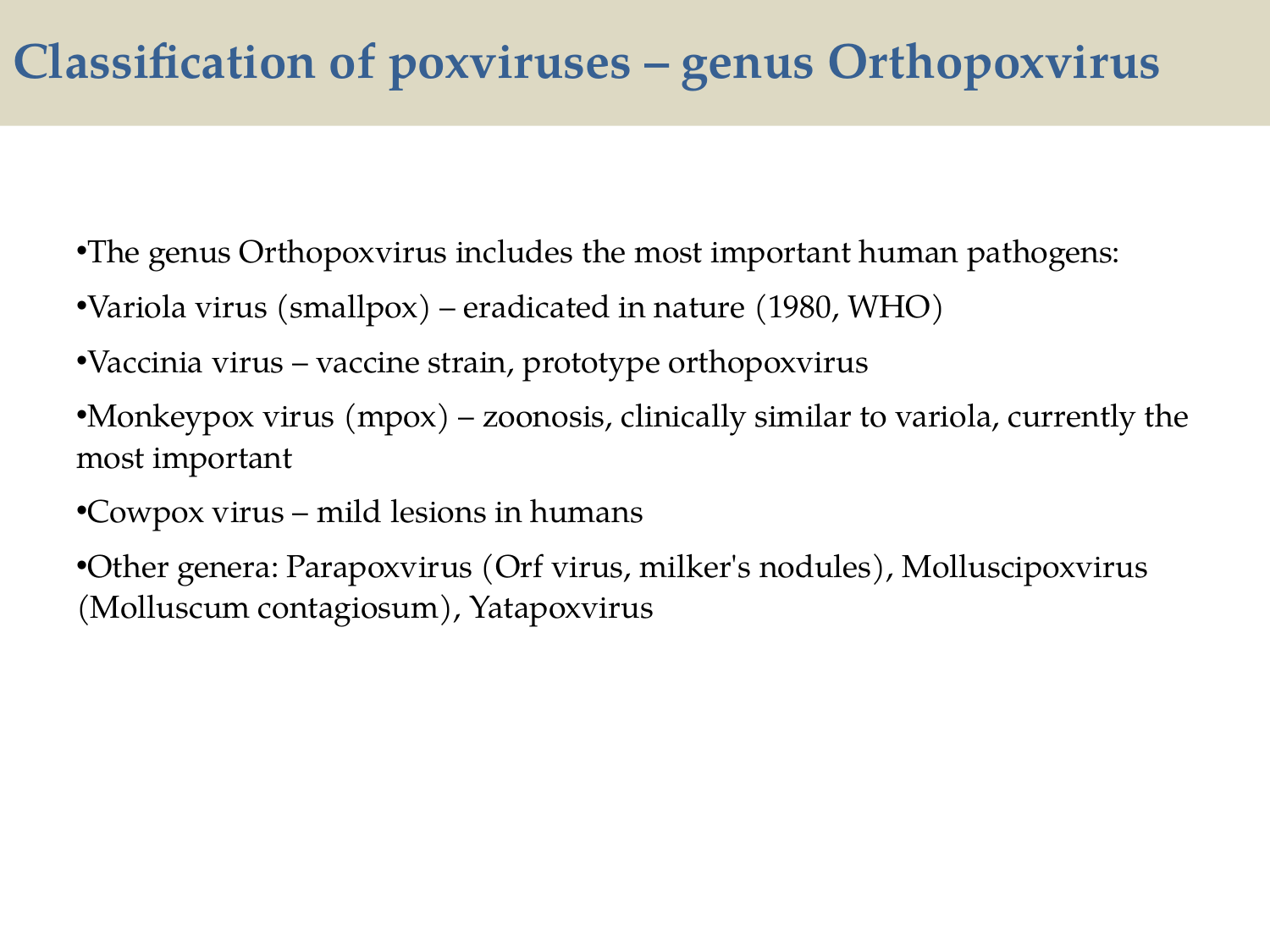

# Classification of poxviruses – genus Orthopoxvirus
The genus Orthopoxvirus includes the most important human pathogens:
Variola virus (smallpox) – eradicated in nature (1980, WHO)
Vaccinia virus – vaccine strain, prototype orthopoxvirus
Monkeypox virus (mpox) – zoonosis, clinically similar to variola, currently the most important
Cowpox virus – mild lesions in humans
Other genera: Parapoxvirus (Orf virus, milker's nodules), Molluscipoxvirus (Molluscum contagiosum), Yatapoxvirus